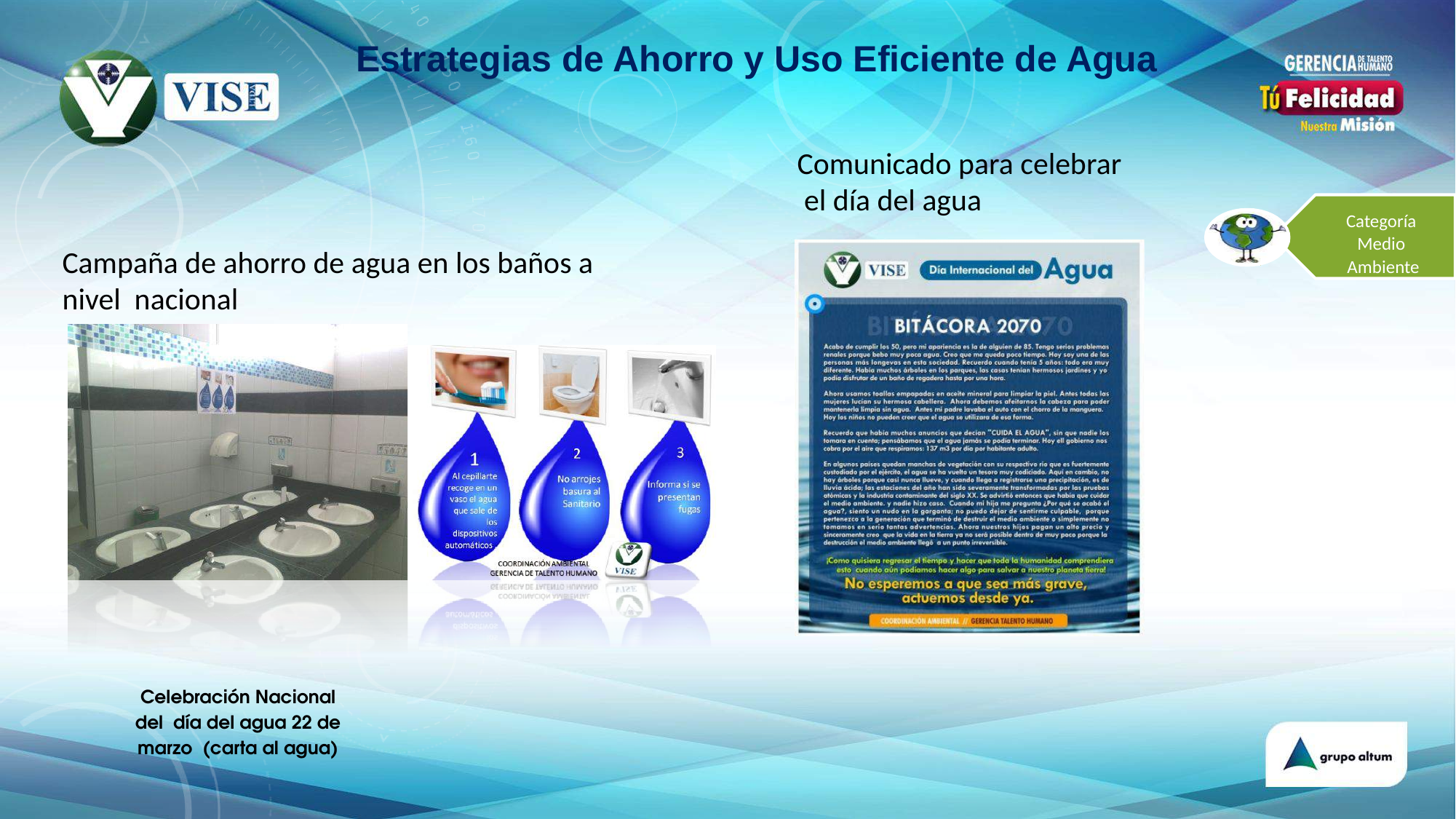

# Estrategias de Ahorro y Uso Eficiente de Agua
Comunicado para celebrar  el día del agua

Categoría  Medio  Ambiente

Campaña de ahorro de agua en los baños a nivel  nacional
Celebración Nacional del  día del agua 22 de marzo  (carta al agua)